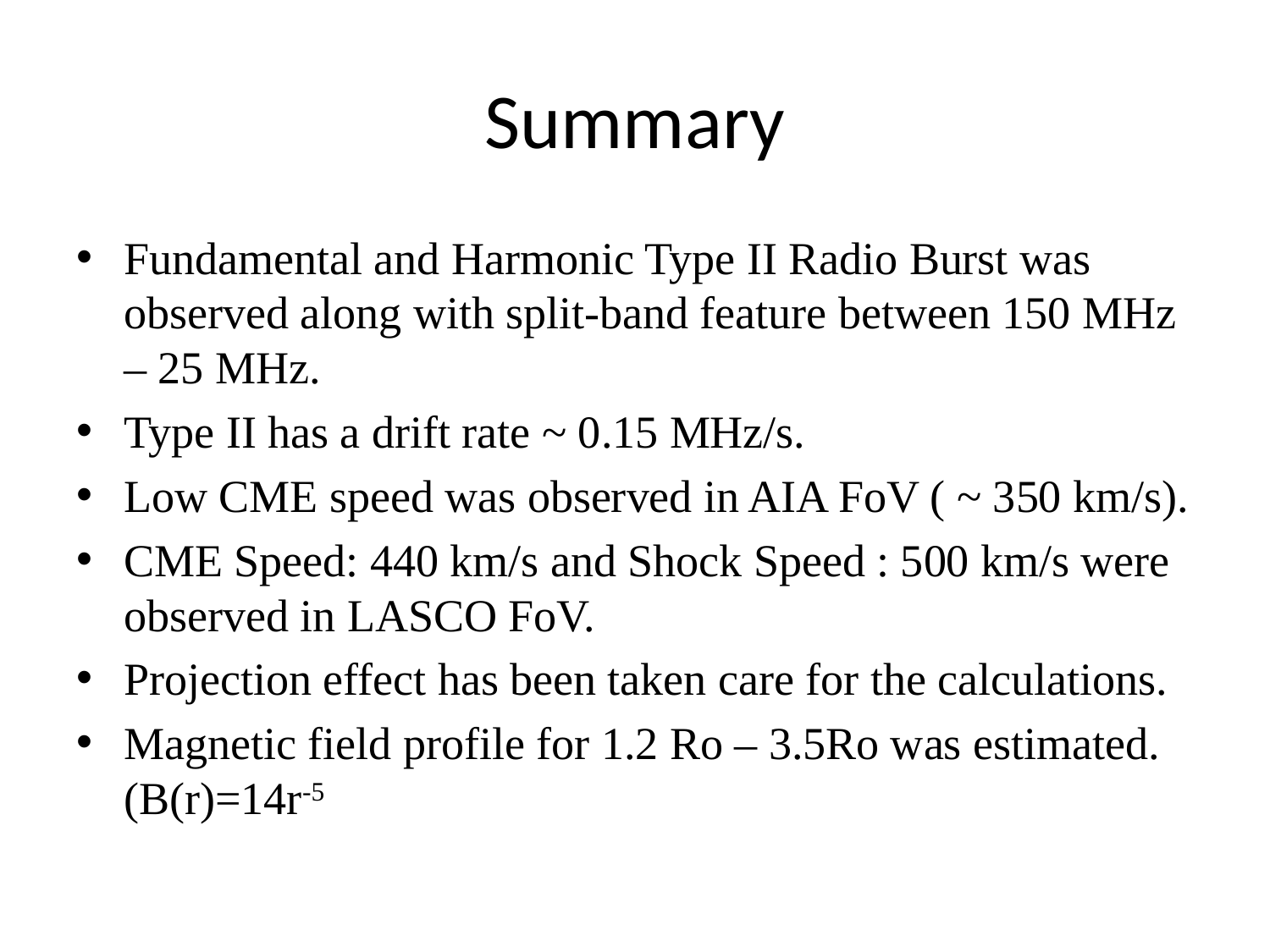

# Summary
Fundamental and Harmonic Type II Radio Burst was observed along with split-band feature between 150 MHz – 25 MHz.
Type II has a drift rate ~ 0.15 MHz/s.
Low CME speed was observed in AIA FoV ( ~ 350 km/s).
CME Speed: 440 km/s and Shock Speed : 500 km/s were observed in LASCO FoV.
Projection effect has been taken care for the calculations.
Magnetic field profile for 1.2 Ro – 3.5Ro was estimated. (B(r)=14r-5